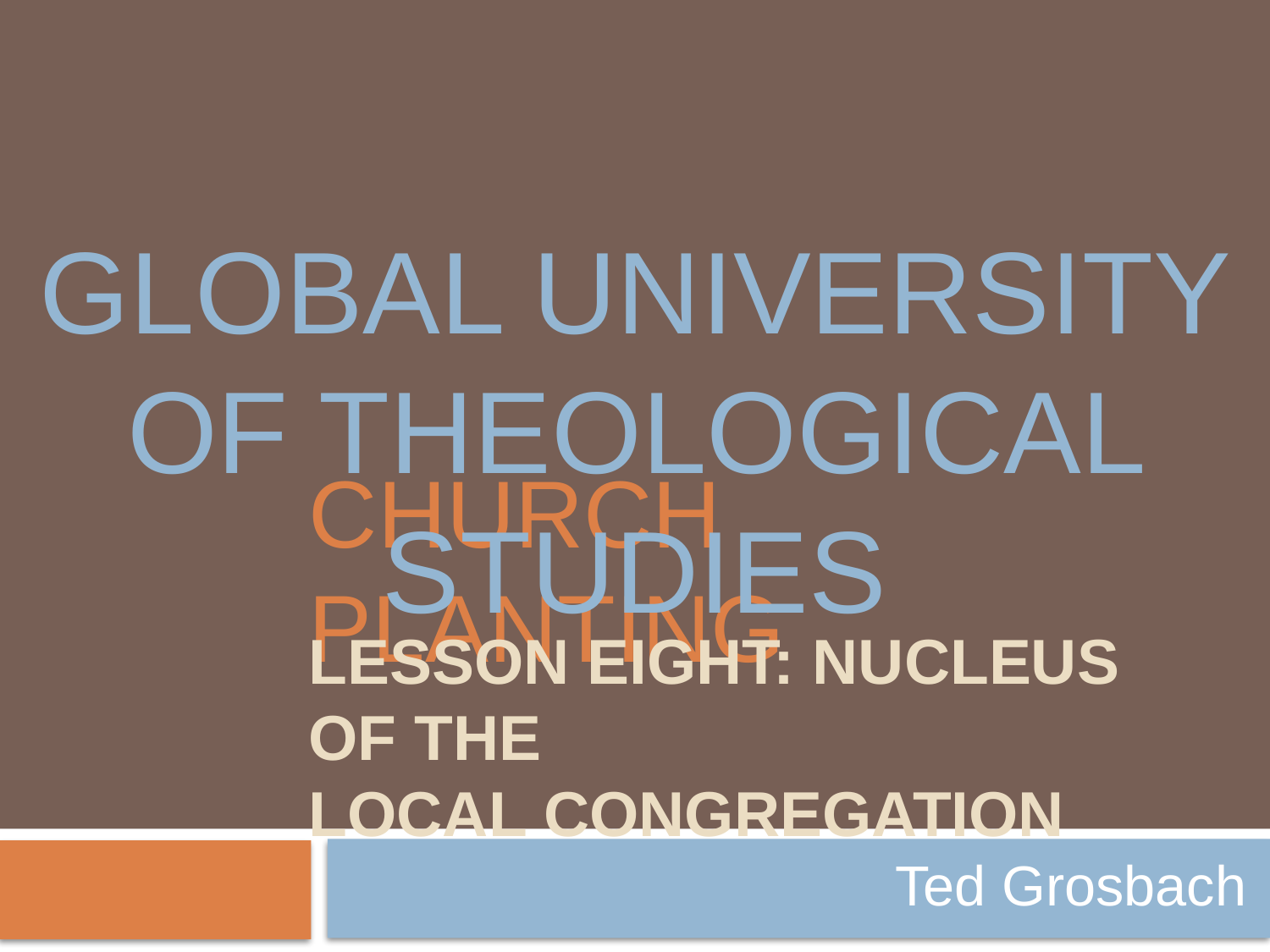

GLOBAL UNIVERSITY OF THEOLOGICAL STUDIES
# Church Planting
Lesson Eight: Nucleus of the 		   	              Local Congregation
Ted Grosbach